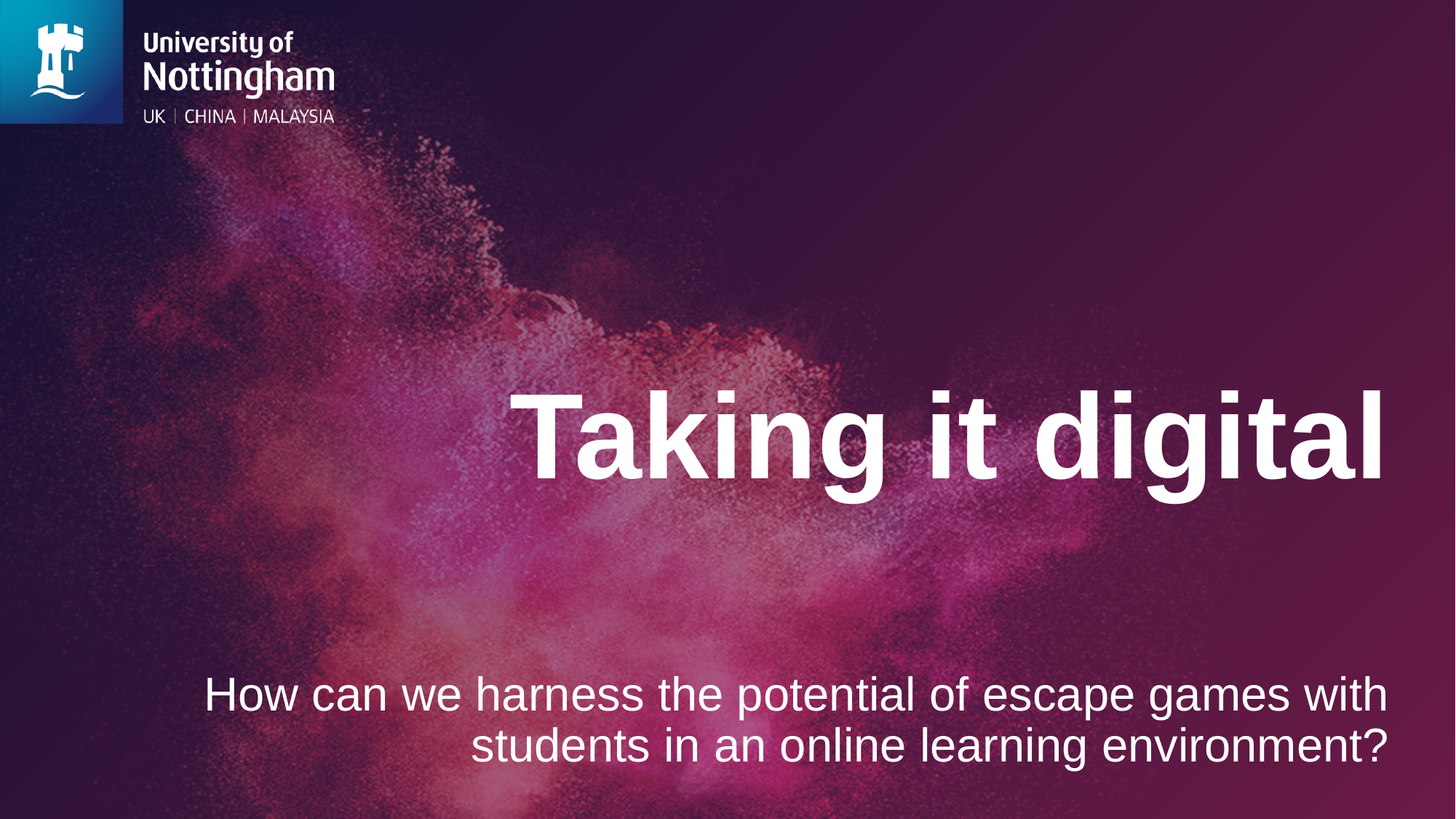

# Taking it digital
How can we harness the potential of escape games with students in an online learning environment?